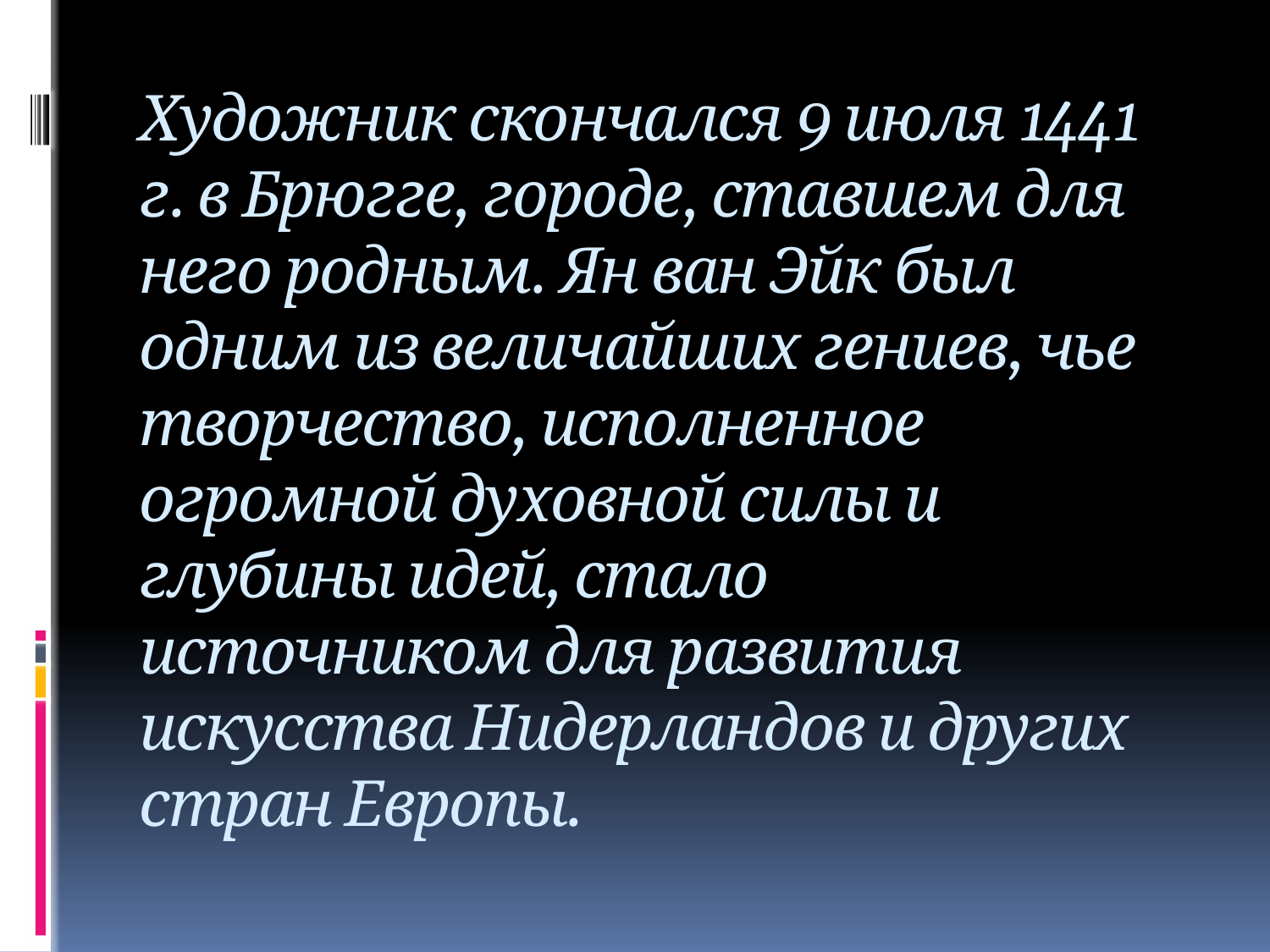

# Художник скончался 9 июля 1441 г. в Брюгге, городе, ставшем для него родным. Ян ван Эйк был одним из величайших гениев, чье творчество, исполненное огромной духовной силы и глубины идей, стало источником для развития искусства Нидерландов и других стран Европы.